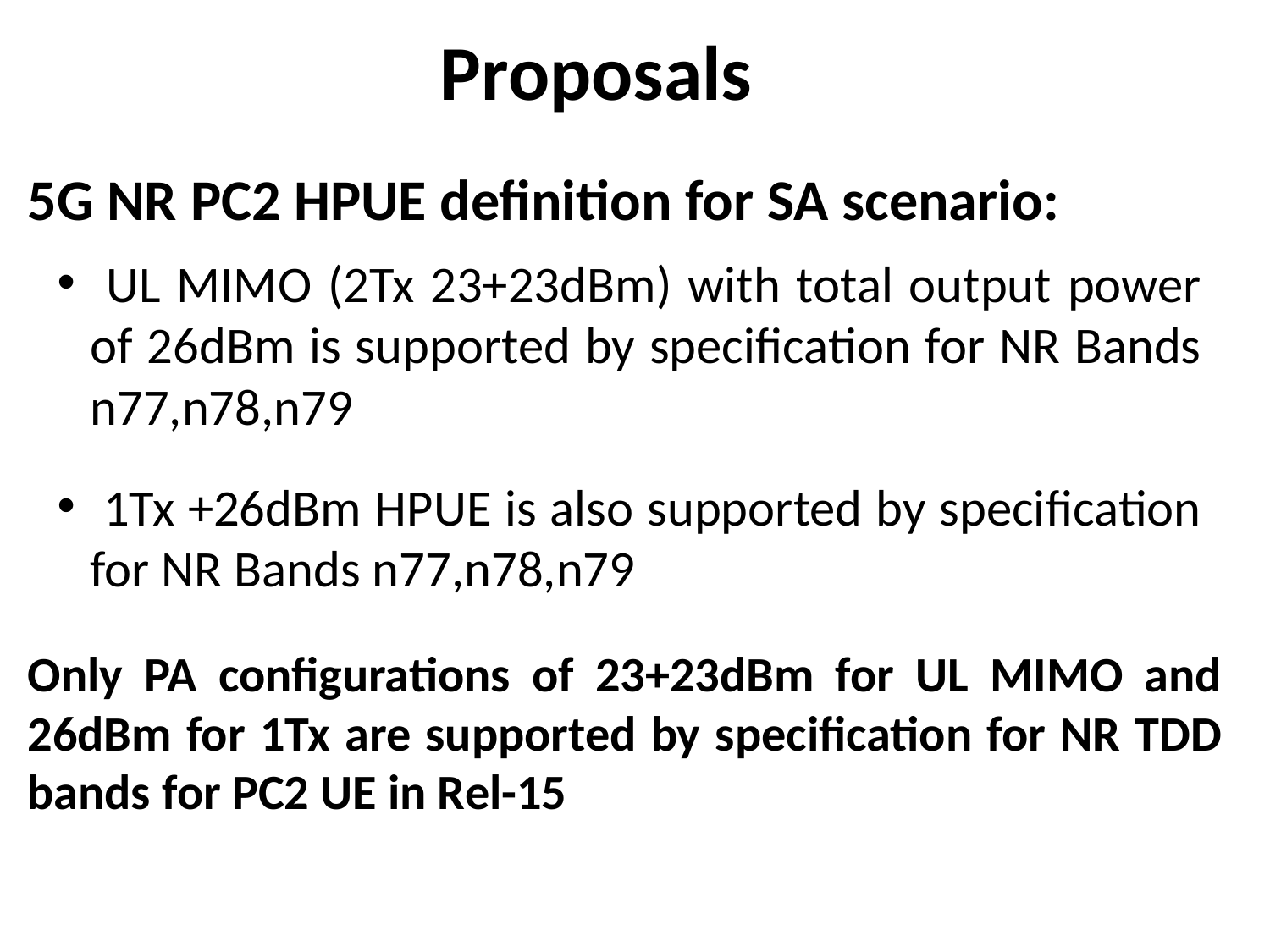

# Proposals
5G NR PC2 HPUE definition for SA scenario:
 UL MIMO (2Tx 23+23dBm) with total output power of 26dBm is supported by specification for NR Bands n77,n78,n79
 1Tx +26dBm HPUE is also supported by specification for NR Bands n77,n78,n79

Only PA configurations of 23+23dBm for UL MIMO and 26dBm for 1Tx are supported by specification for NR TDD bands for PC2 UE in Rel-15